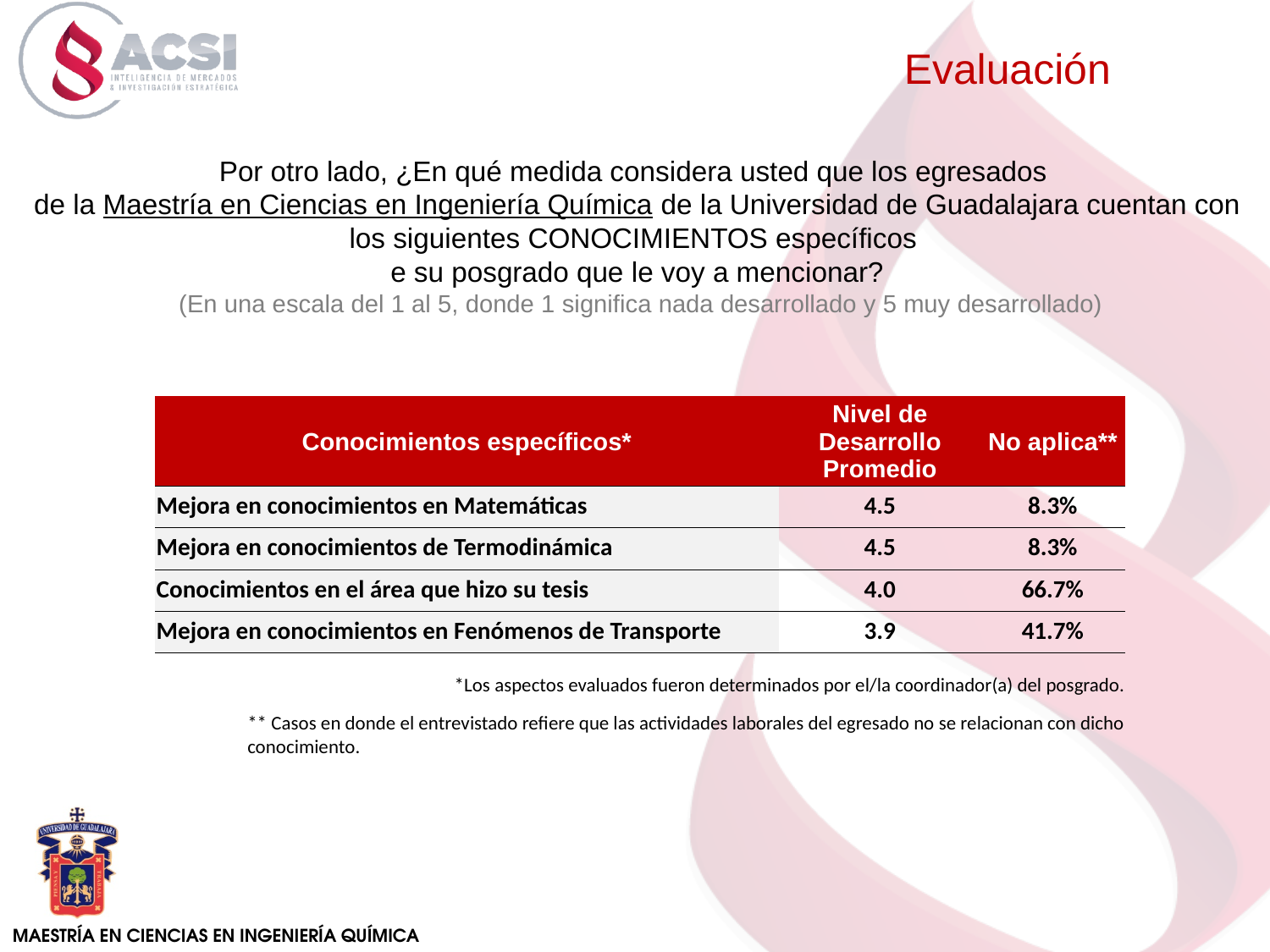

Evaluación
Por otro lado, ¿En qué medida considera usted que los egresados
de la Maestría en Ciencias en Ingeniería Química de la Universidad de Guadalajara cuentan con los siguientes CONOCIMIENTOS específicos
e su posgrado que le voy a mencionar?
 (En una escala del 1 al 5, donde 1 significa nada desarrollado y 5 muy desarrollado)
| Conocimientos específicos\* | Nivel de Desarrollo Promedio | No aplica\*\* |
| --- | --- | --- |
| Mejora en conocimientos en Matemáticas | 4.5 | 8.3% |
| Mejora en conocimientos de Termodinámica | 4.5 | 8.3% |
| Conocimientos en el área que hizo su tesis | 4.0 | 66.7% |
| Mejora en conocimientos en Fenómenos de Transporte | 3.9 | 41.7% |
*Los aspectos evaluados fueron determinados por el/la coordinador(a) del posgrado.
** Casos en donde el entrevistado refiere que las actividades laborales del egresado no se relacionan con dicho conocimiento.